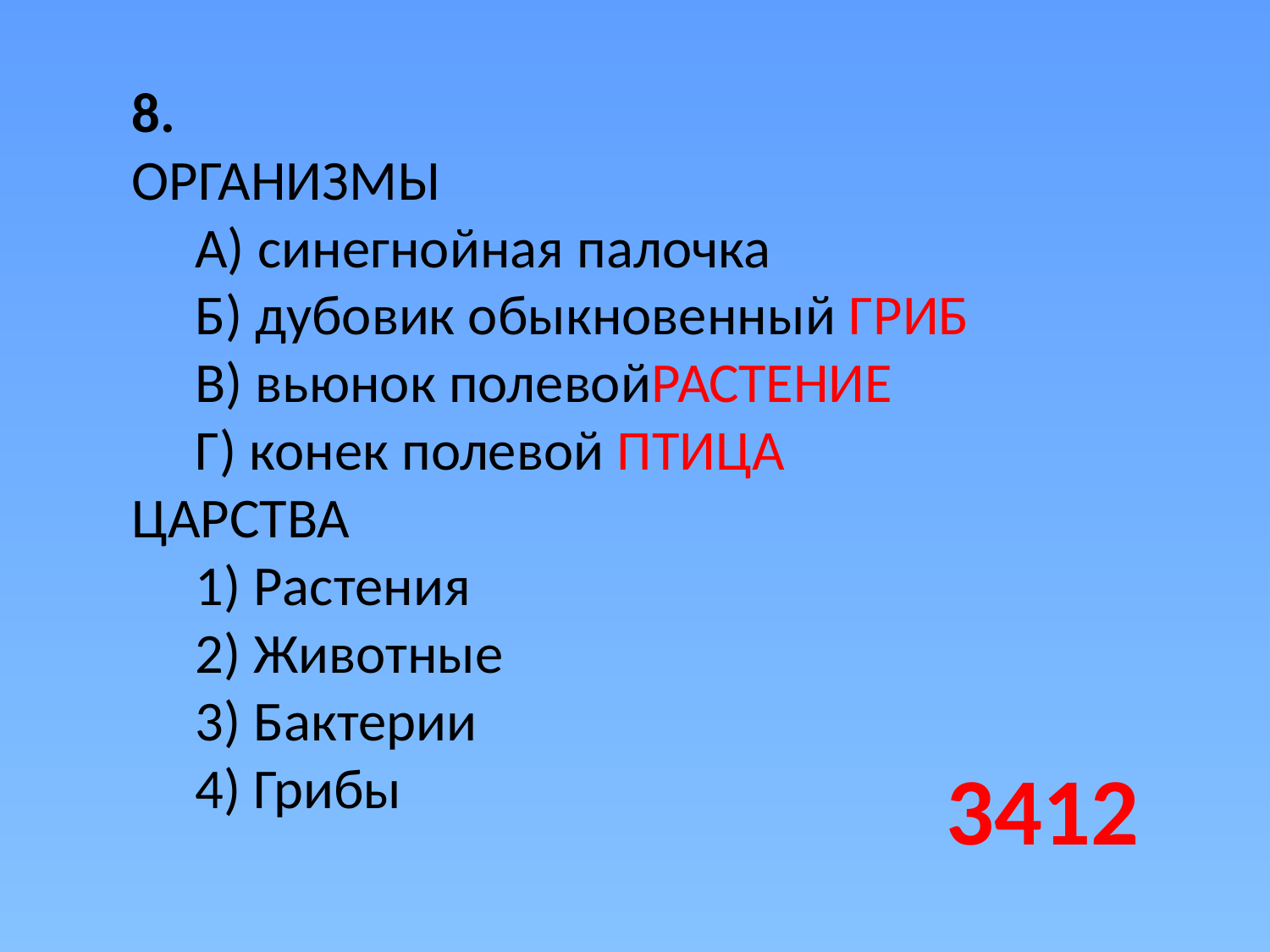

8.
ОРГАНИЗМЫ
А) синегнойная палочка
Б) дубовик обыкновенный ГРИБ
В) вьюнок полевойРАСТЕНИЕ
Г) конек полевой ПТИЦА
ЦАРСТВА
1) Растения
2) Животные
3) Бактерии
4) Грибы
3412